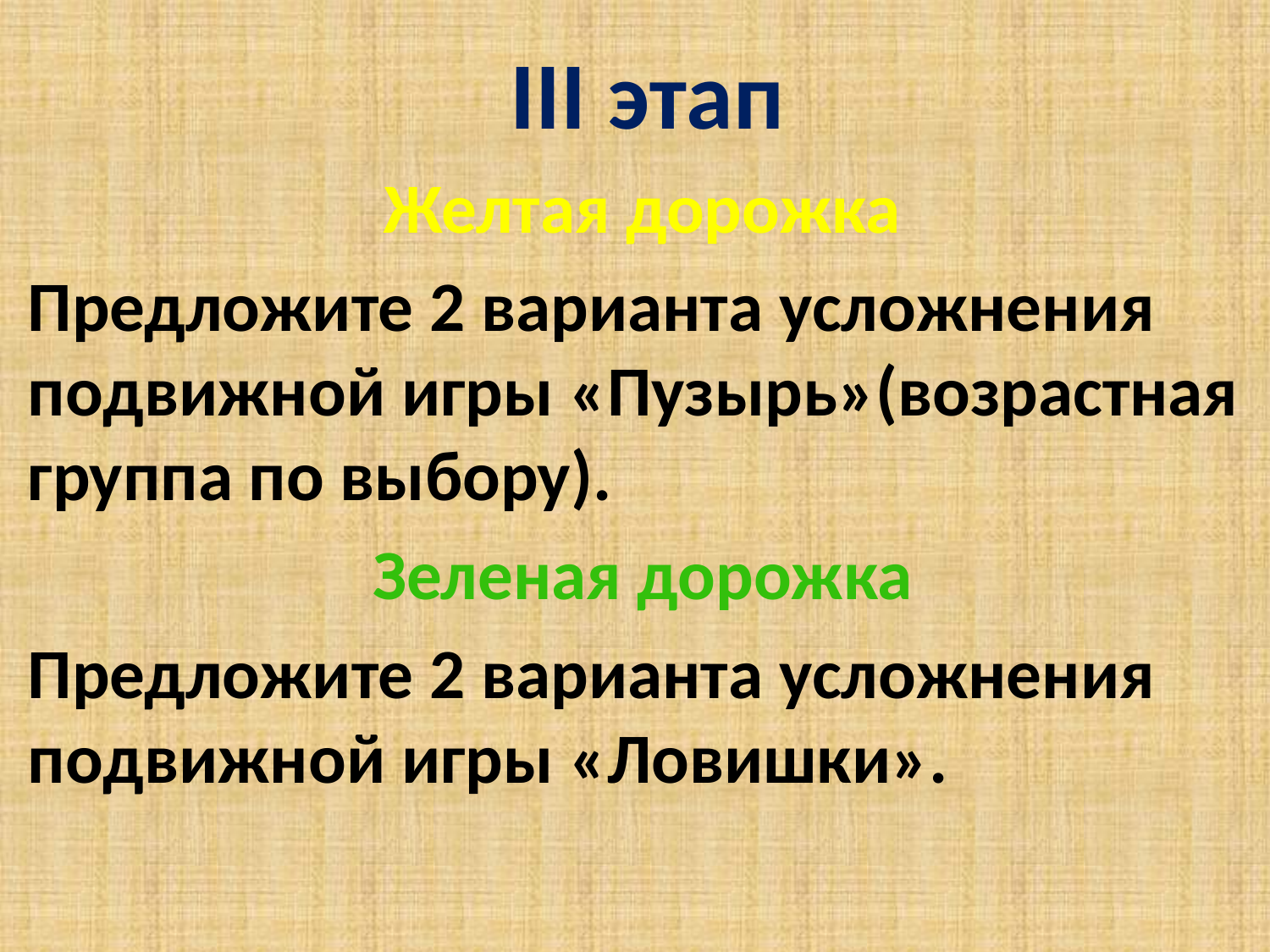

# III этап
Желтая дорожка
Предложите 2 варианта усложнения подвижной игры «Пузырь»(возрастная группа по выбору).
Зеленая дорожка
Предложите 2 варианта усложнения подвижной игры «Ловишки».